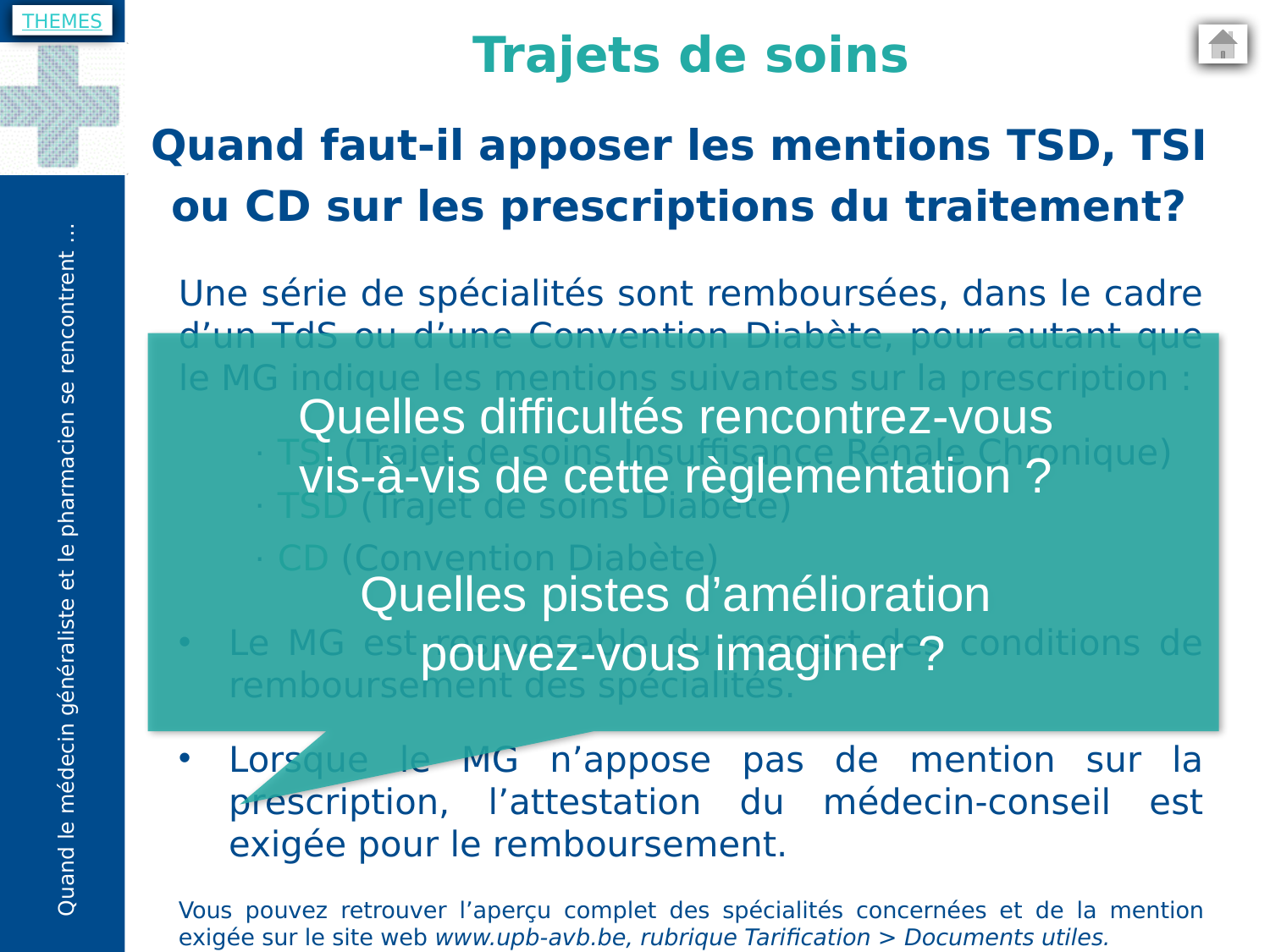

THEMES
Trajets de soins

Quand faut-il apposer les mentions TSD, TSI ou CD sur les prescriptions du traitement?
Une série de spécialités sont remboursées, dans le cadre d’un TdS ou d’une Convention Diabète, pour autant que le MG indique les mentions suivantes sur la prescription :
TSI (Trajet de soins Insuffisance Rénale Chronique)
TSD (Trajet de soins Diabète)
CD (Convention Diabète)

Le MG est responsable du respect des conditions de remboursement des spécialités.
Lorsque le MG n’appose pas de mention sur la prescription, l’attestation du médecin-conseil est exigée pour le remboursement.
Vous pouvez retrouver l’aperçu complet des spécialités concernées et de la mention exigée sur le site web www.upb-avb.be, rubrique Tarification > Documents utiles.
Quelles difficultés rencontrez-vous
vis-à-vis de cette règlementation ?

Quelles pistes d’amélioration
pouvez-vous imaginer ?